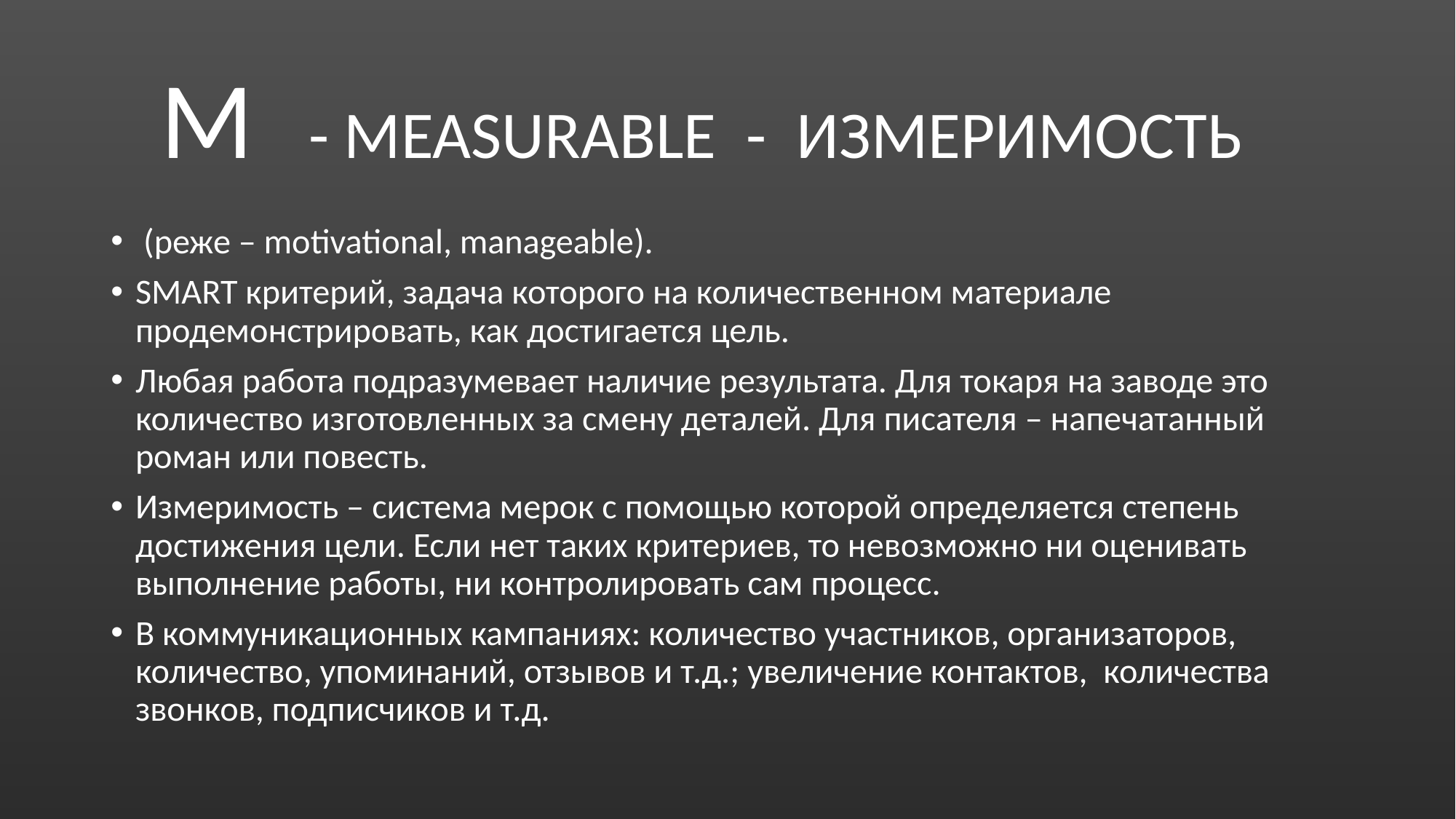

# М   - MEASURABLE  -  ИЗМЕРИМОСТЬ
 (реже – motivational, manageable).
SMART критерий, задача которого на количественном материале продемонстрировать, как достигается цель.
Любая работа подразумевает наличие результата. Для токаря на заводе это количество изготовленных за смену деталей. Для писателя – напечатанный роман или повесть.
Измеримость – система мерок с помощью которой определяется степень достижения цели. Если нет таких критериев, то невозможно ни оценивать выполнение работы, ни контролировать сам процесс.
В коммуникационных кампаниях: количество участников, организаторов, количество, упоминаний, отзывов и т.д.; увеличение контактов,  количества звонков, подписчиков и т.д.